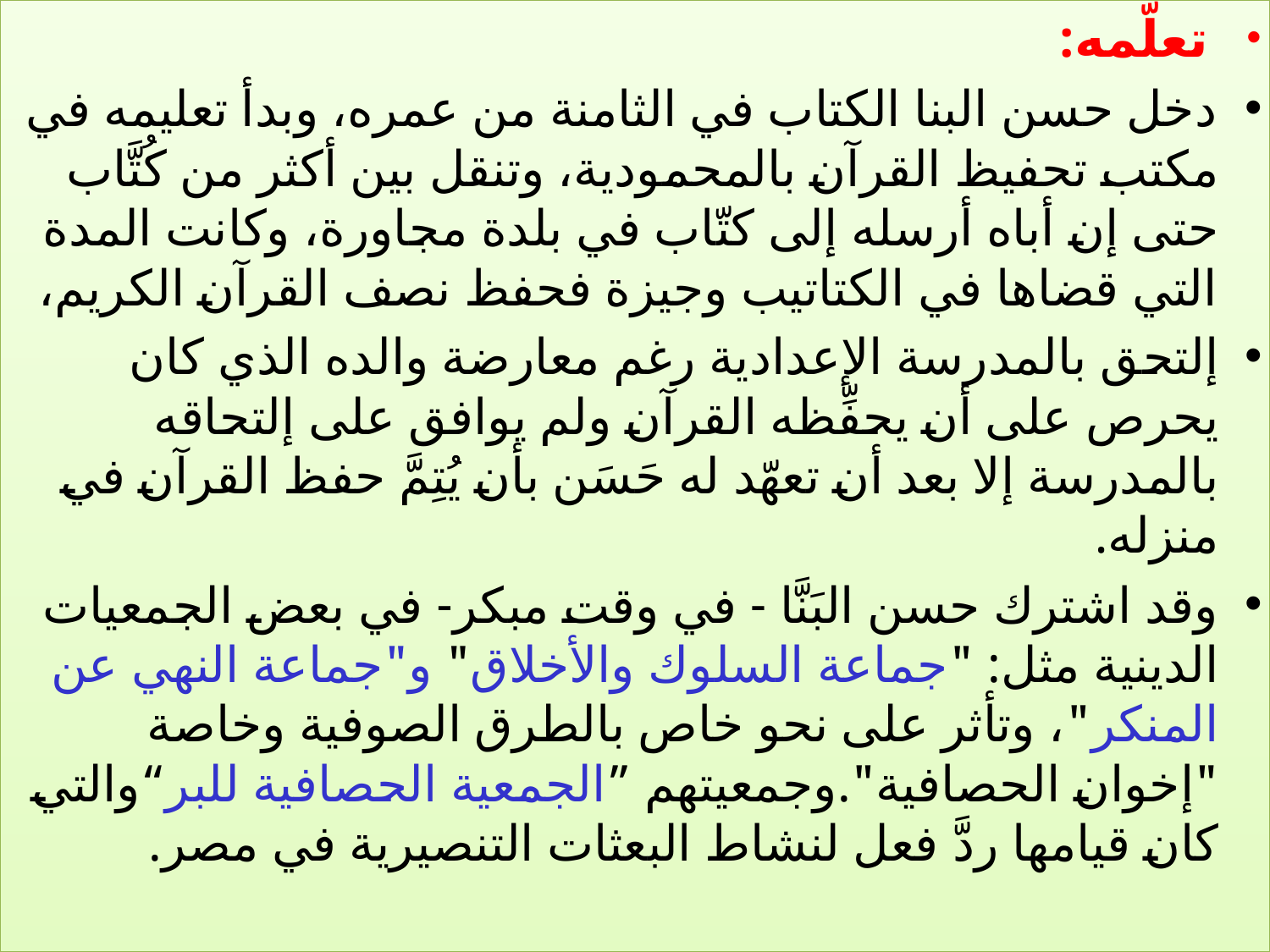

تعلّمه:
دخل حسن البنا الكتاب في الثامنة من عمره، وبدأ تعليمه في مكتب تحفيظ القرآن بالمحمودية، وتنقل بين أكثر من كُتَّاب حتى إن أباه أرسله إلى كتّاب في بلدة مجاورة، وكانت المدة التي قضاها في الكتاتيب وجيزة فحفظ نصف القرآن الكريم،
إلتحق بالمدرسة الإعدادية رغم معارضة والده الذي كان يحرص على أن يحفِّظه القرآن ولم يوافق على إلتحاقه بالمدرسة إلا بعد أن تعهّد له حَسَن بأن يُتِمَّ حفظ القرآن في منزله.
وقد اشترك حسن البَنَّا - في وقت مبكر- في بعض الجمعيات الدينية مثل: "جماعة السلوك والأخلاق" و"جماعة النهي عن المنكر"، وتأثر على نحو خاص بالطرق الصوفية وخاصة "إخوان الحصافية".وجمعيتهم ”الجمعية الحصافية للبر“والتي  كان قيامها ردَّ فعل لنشاط البعثات التنصيرية في مصر.